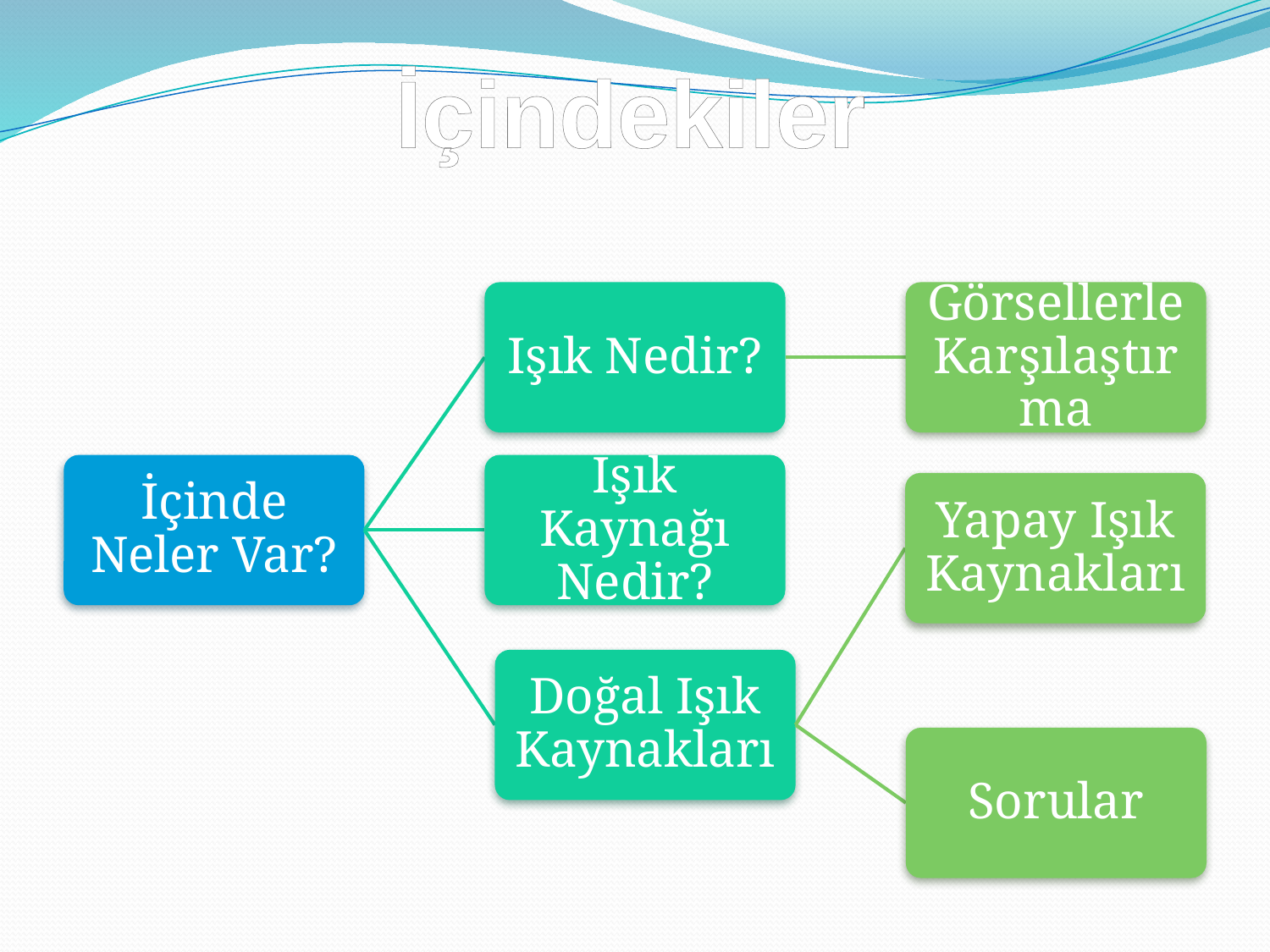

İçindekiler
İçinde Neler Var?

Işık Nedir?

Görsellerle Karşılaştırma

Işık Kaynağı Nedir?

Doğal Işık Kaynakları

Yapay Işık Kaynakları

Sorular